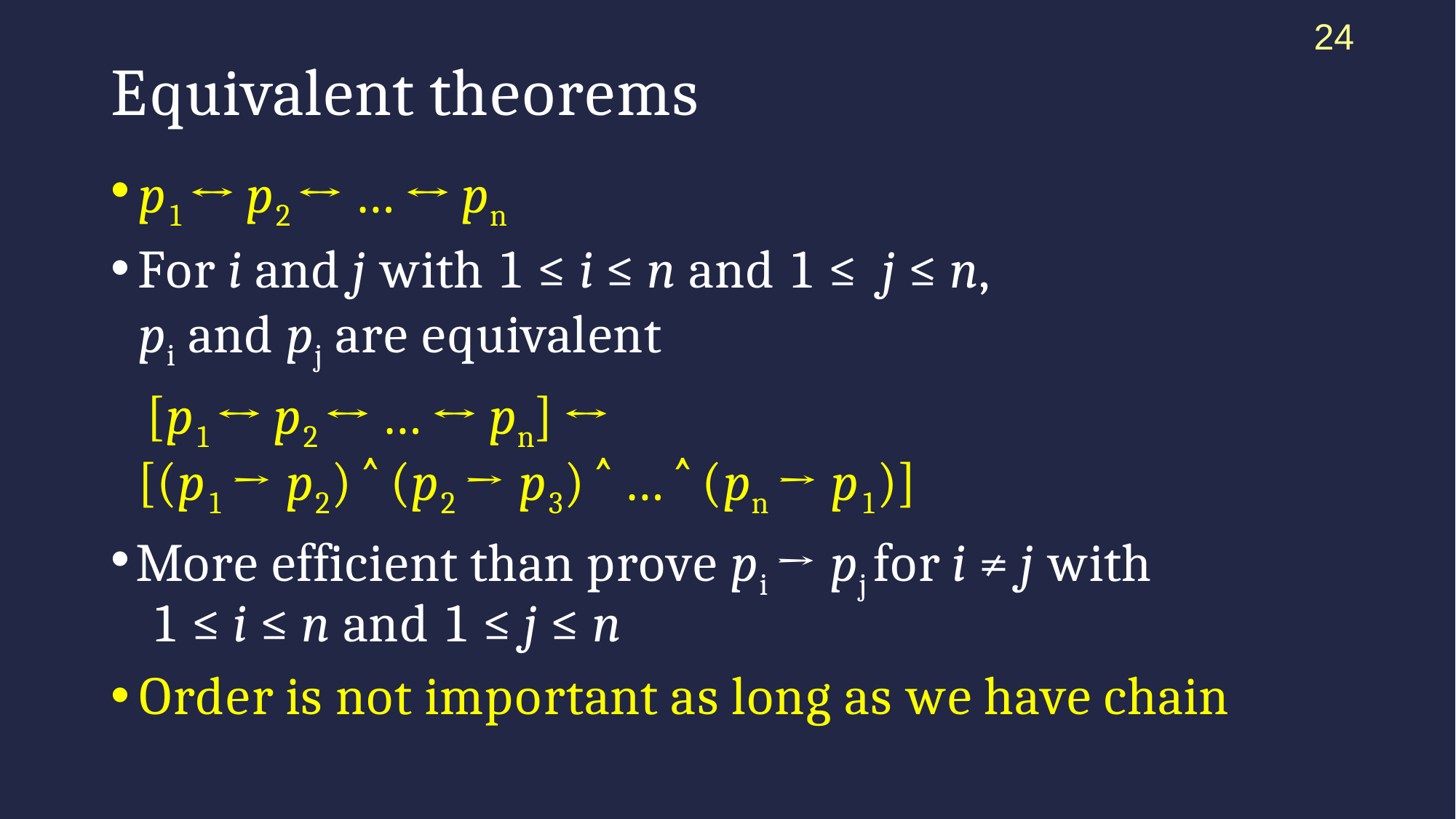

24
# Equivalent theorems
p1 ↔ p2 ↔ … ↔ pn
For i and j with 1 ≤ i ≤ n and 1 ≤  j ≤ n,
pi and pj are equivalent
   [p1 ↔ p2 ↔ … ↔ pn] ↔
[(p1 → p2) ˄ (p2 → p3) ˄ … ˄ (pn → p1)]
More efficient than prove pi → pj for i ≠ j with
 1 ≤ i ≤ n and 1 ≤ j ≤ n
Order is not important as long as we have chain